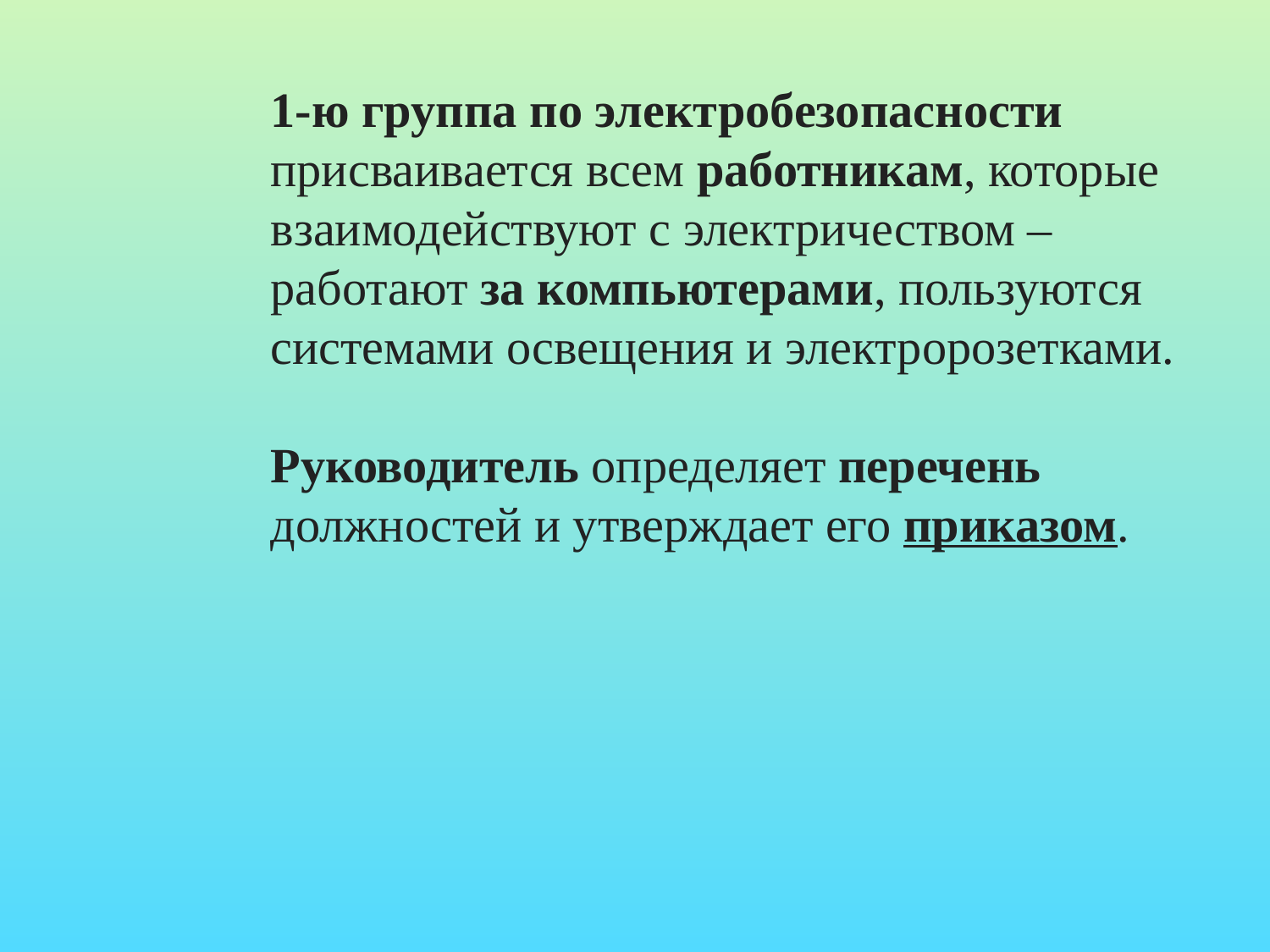

1-ю группа по электробезопасности присваивается всем работникам, которые взаимодействуют с электричеством – работают за компьютерами, пользуются системами освещения и электророзетками.

Руководитель определяет перечень должностей и утверждает его приказом.